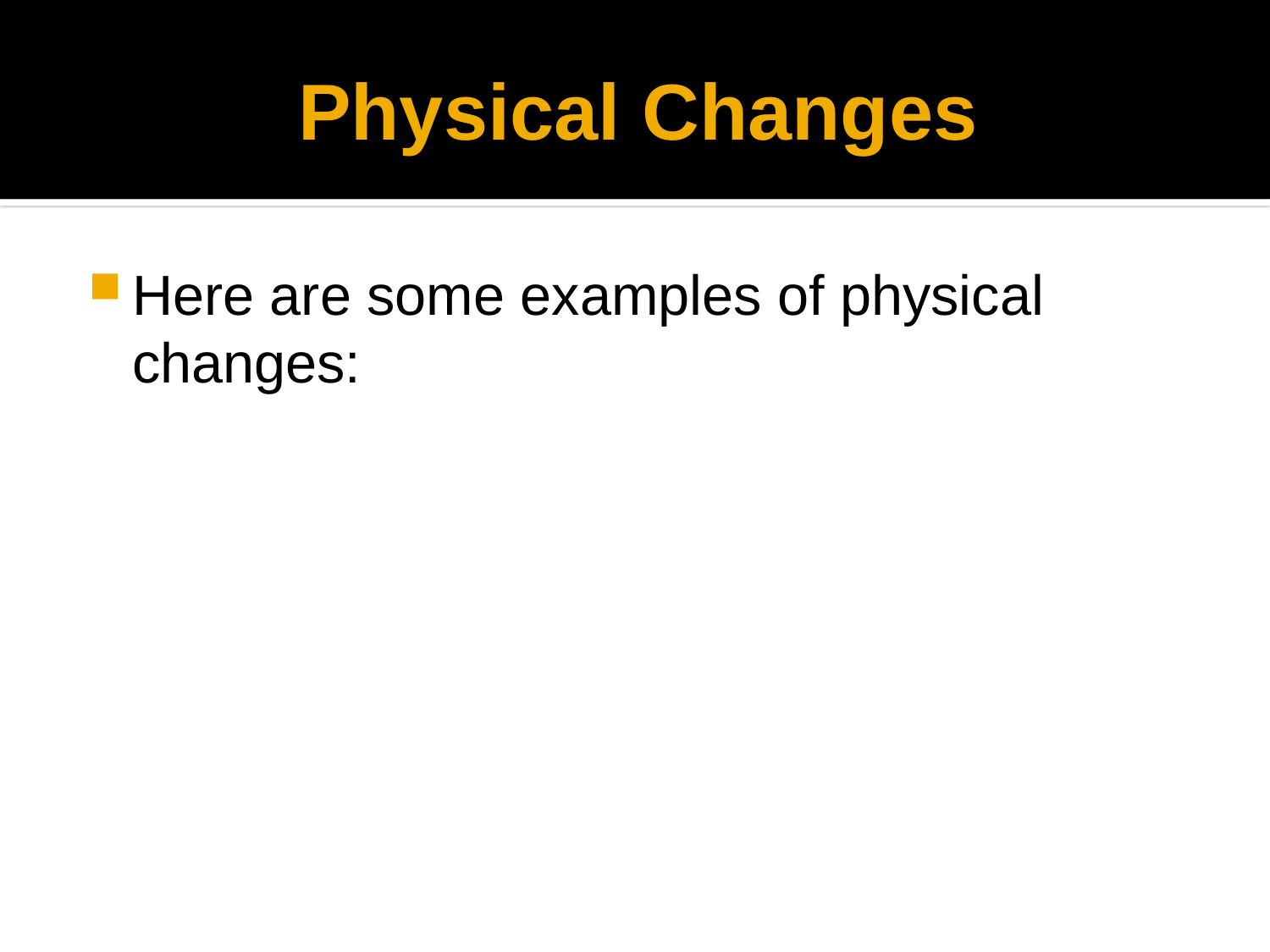

# Physical Changes
Here are some examples of physical changes: